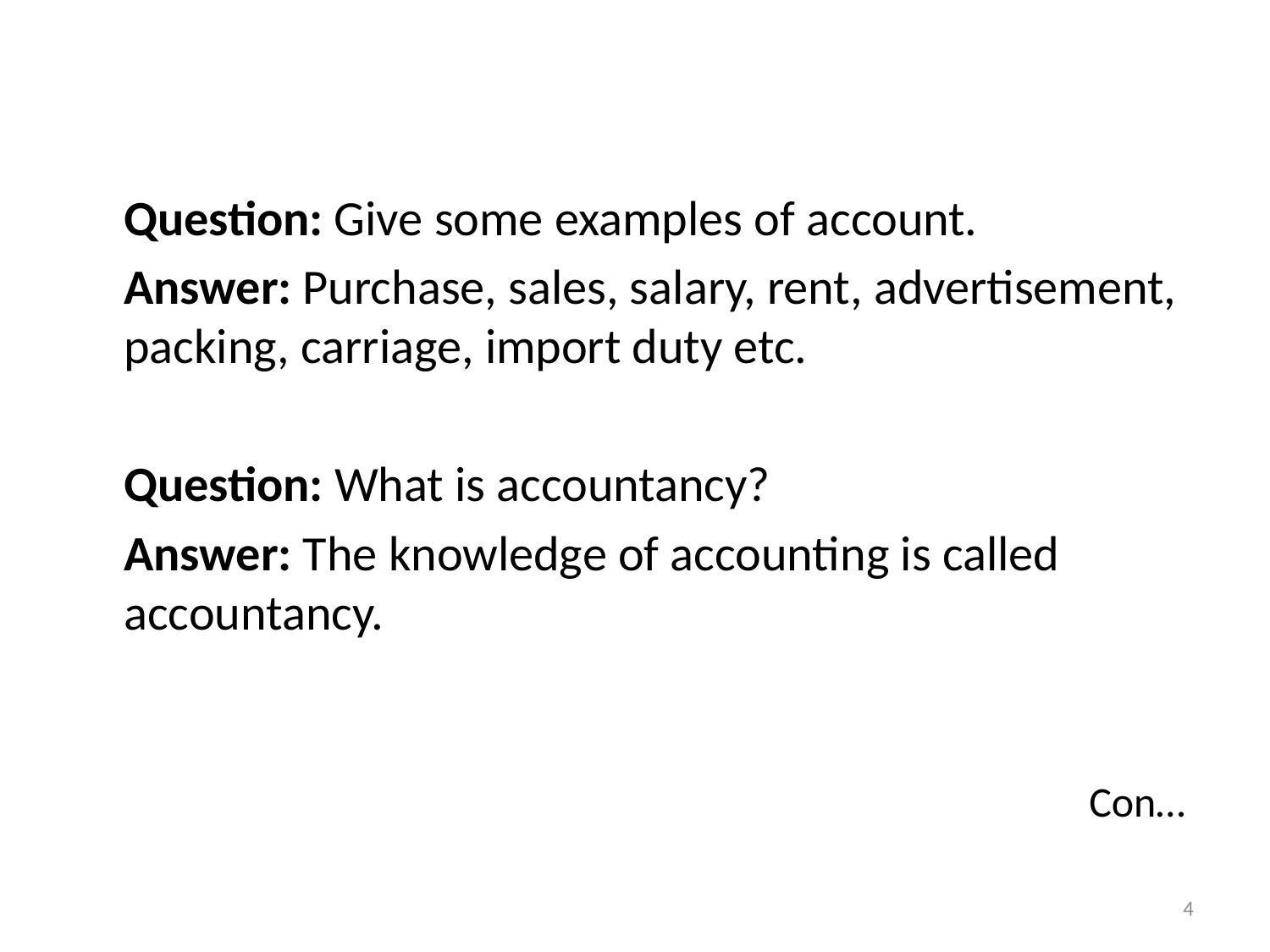

Question: Give some examples of account.
	Answer: Purchase, sales, salary, rent, advertisement, packing, carriage, import duty etc.

	Question: What is accountancy?
	Answer: The knowledge of accounting is called accountancy.
																								        Con…

4